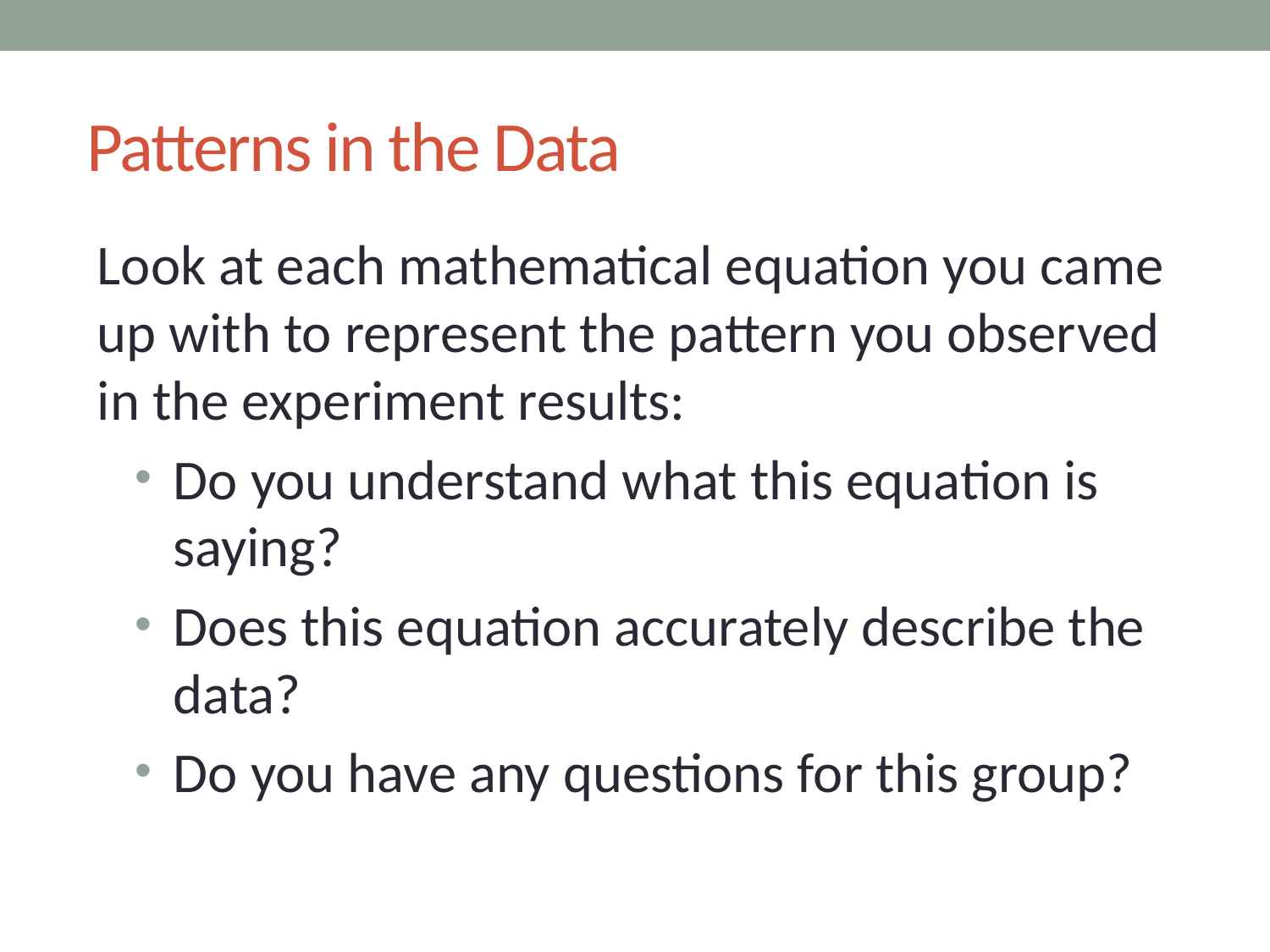

# Patterns in the Data
Look at each mathematical equation you came up with to represent the pattern you observed in the experiment results:
Do you understand what this equation is saying?
Does this equation accurately describe the data?
Do you have any questions for this group?